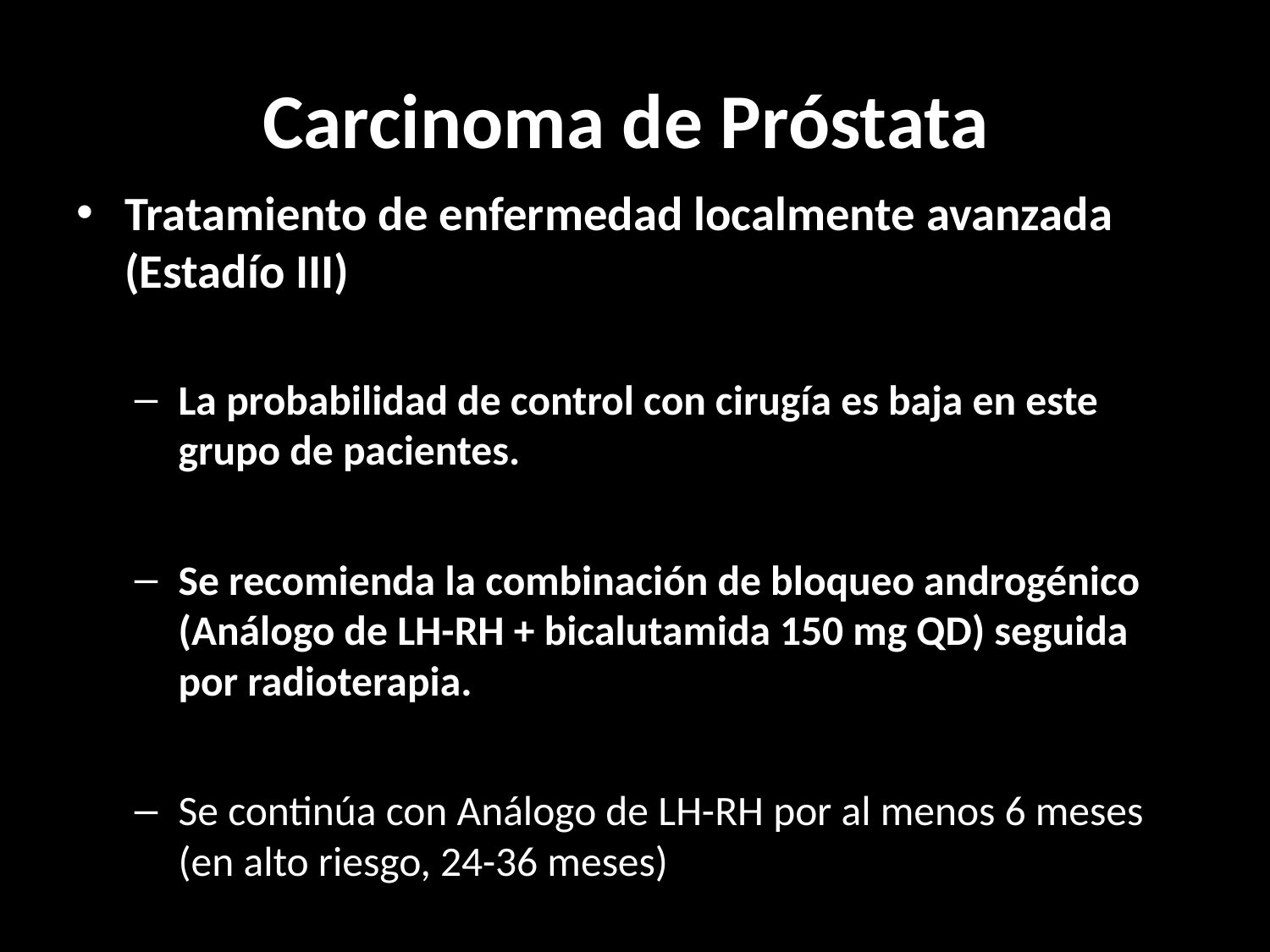

# Carcinoma de Próstata
Tratamiento de enfermedad localmente avanzada (Estadío III)

La probabilidad de control con cirugía es baja en este grupo de pacientes.

Se recomienda la combinación de bloqueo androgénico (Análogo de LH-RH + bicalutamida 150 mg QD) seguida por radioterapia.

Se continúa con Análogo de LH-RH por al menos 6 meses (en alto riesgo, 24-36 meses)